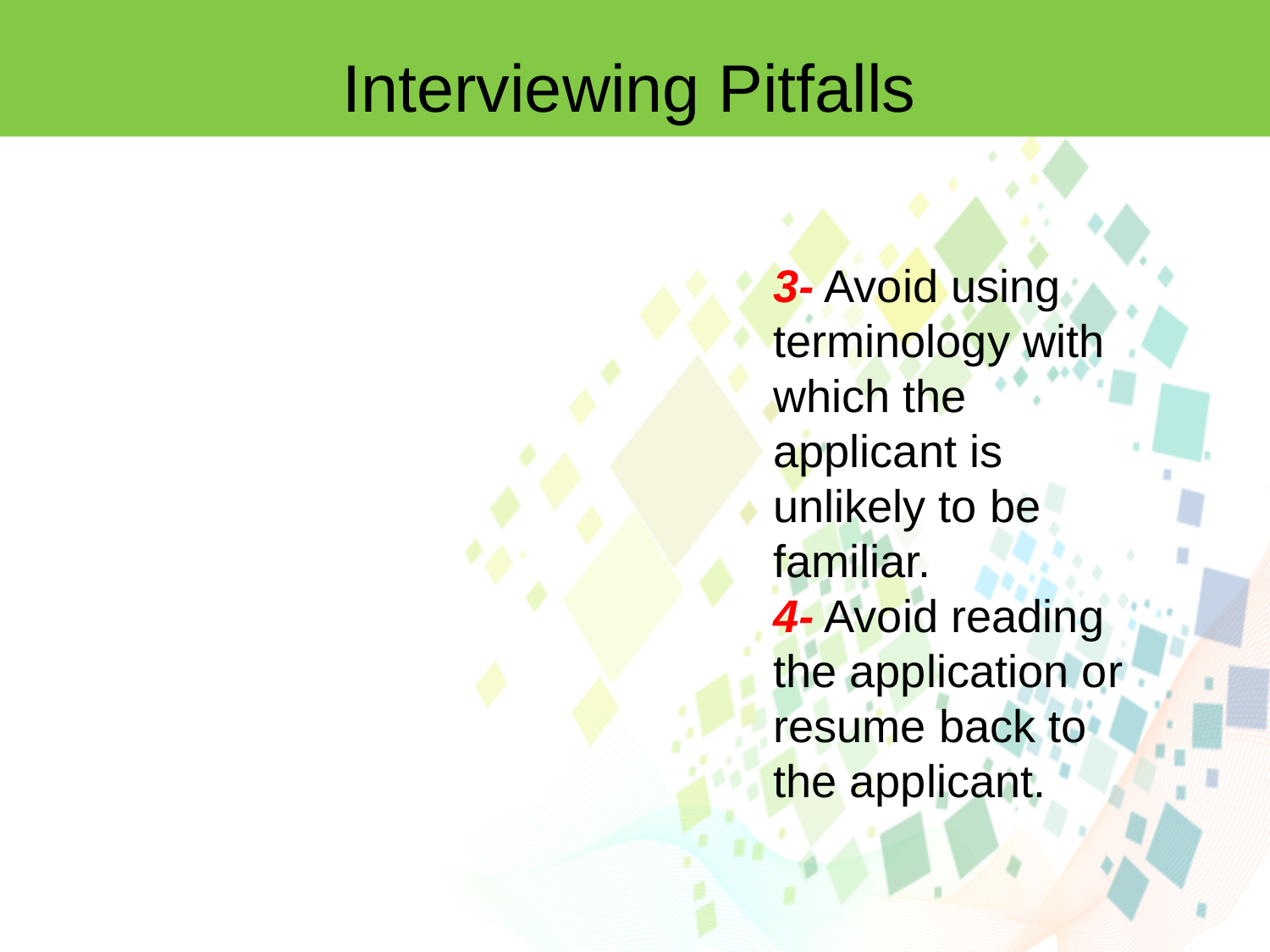

Interviewing Pitfalls
3- Avoid using terminology with which the applicant is unlikely to be familiar.
4- Avoid reading the application or resume back to the applicant.